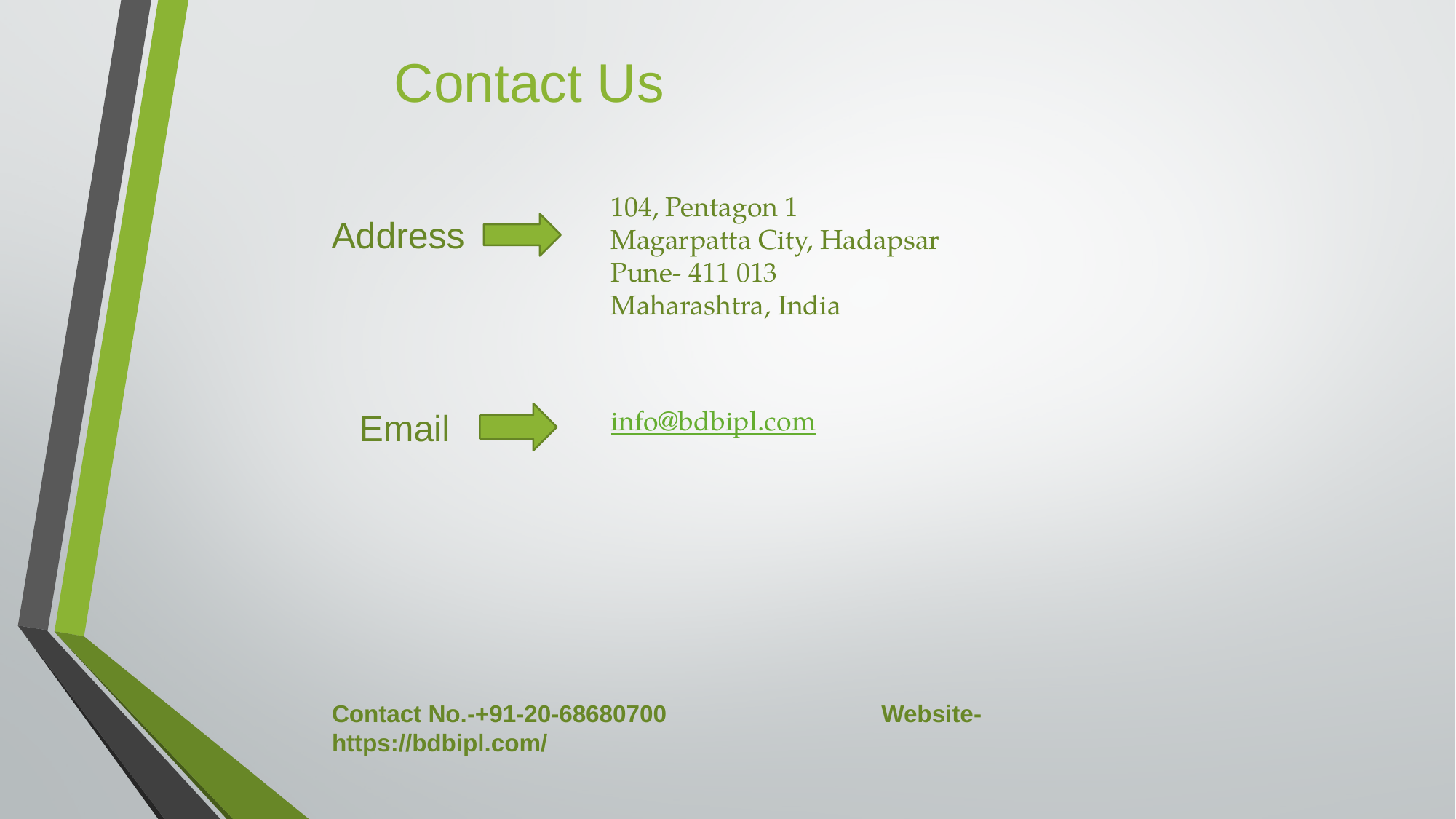

Contact Us
104, Pentagon 1
Magarpatta City, Hadapsar
Pune- 411 013
Maharashtra, India
Address

info@bdbipl.com

Email

Contact No.-+91-20-68680700                                Website- https://bdbipl.com/